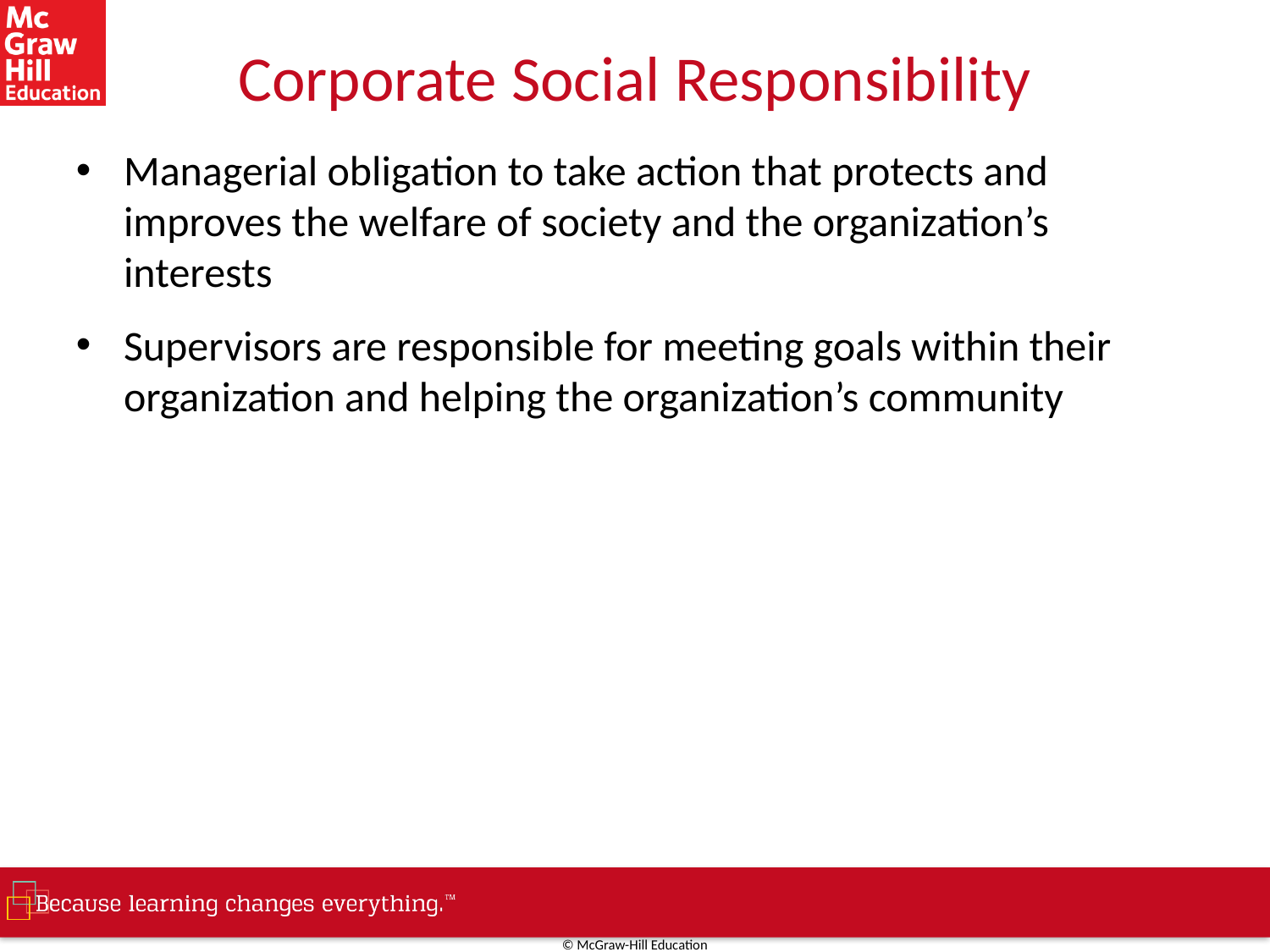

# Corporate Social Responsibility
Managerial obligation to take action that protects and improves the welfare of society and the organization’s interests
Supervisors are responsible for meeting goals within their organization and helping the organization’s community